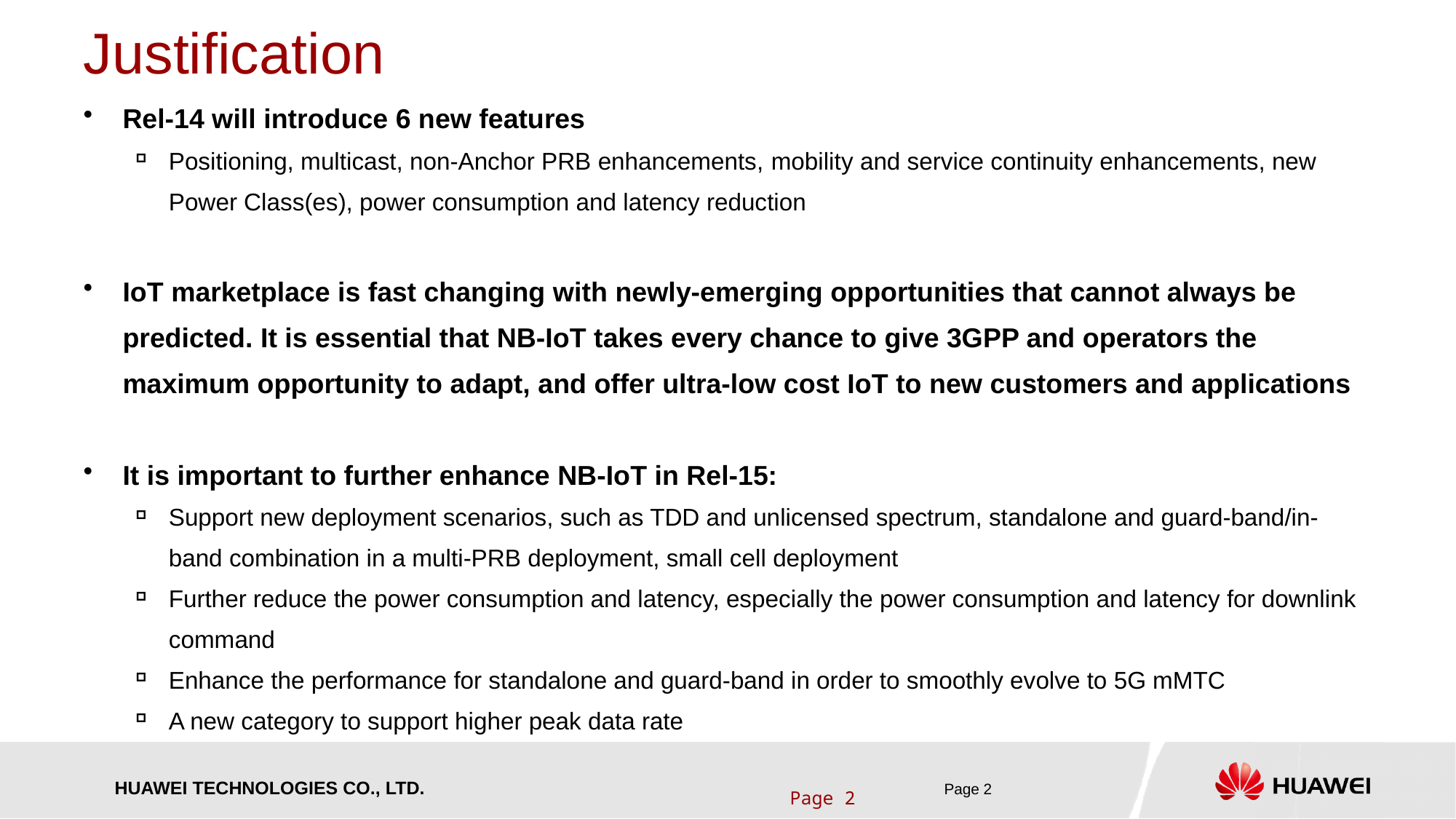

# Justification
Rel-14 will introduce 6 new features
Positioning, multicast, non-Anchor PRB enhancements, mobility and service continuity enhancements, new Power Class(es), power consumption and latency reduction

IoT marketplace is fast changing with newly-emerging opportunities that cannot always be predicted. It is essential that NB-IoT takes every chance to give 3GPP and operators the maximum opportunity to adapt, and offer ultra-low cost IoT to new customers and applications

It is important to further enhance NB-IoT in Rel-15:
Support new deployment scenarios, such as TDD and unlicensed spectrum, standalone and guard-band/in-band combination in a multi-PRB deployment, small cell deployment
Further reduce the power consumption and latency, especially the power consumption and latency for downlink command
Enhance the performance for standalone and guard-band in order to smoothly evolve to 5G mMTC
A new category to support higher peak data rate